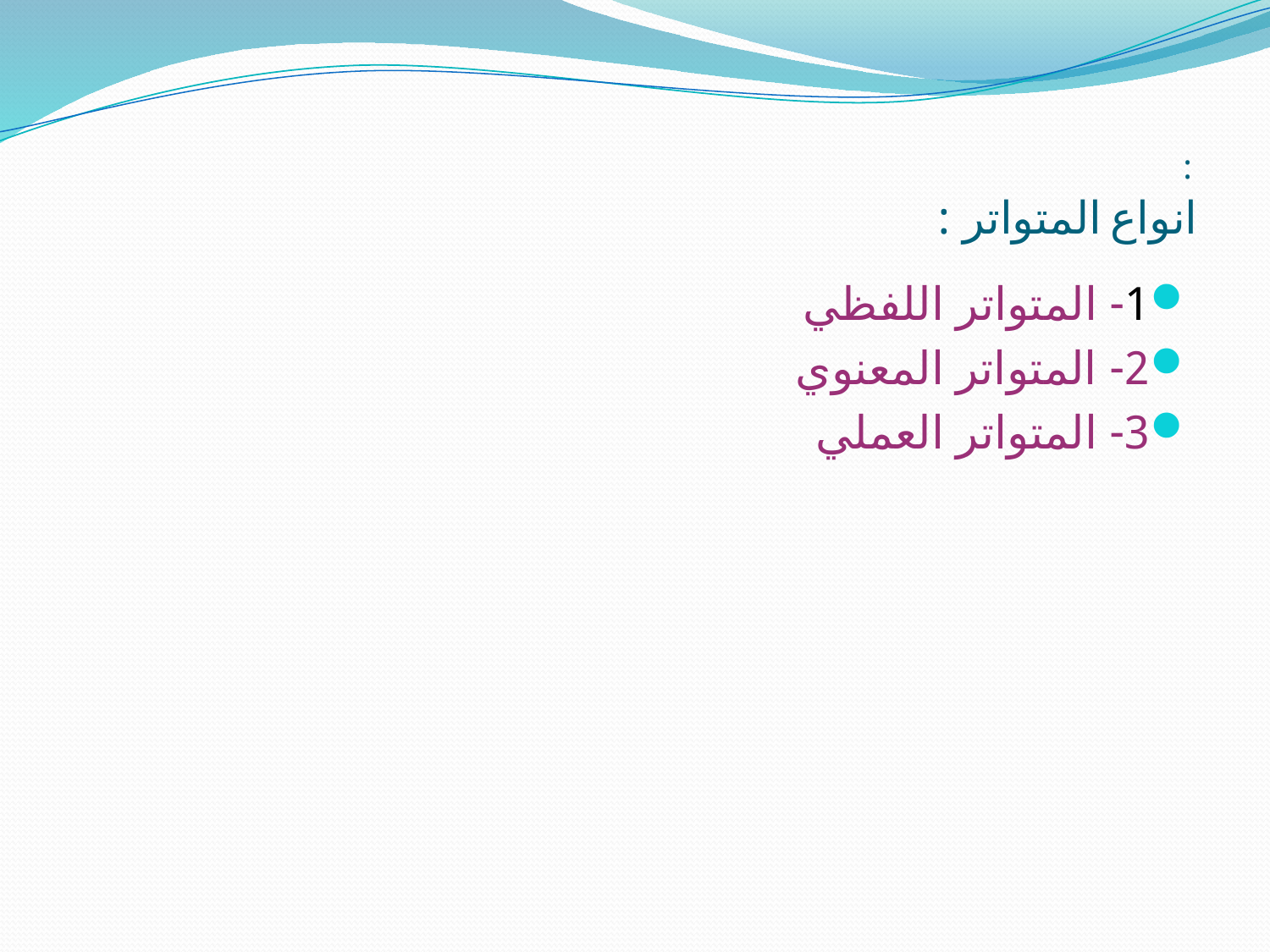

# : انواع المتواتر :
1- المتواتر اللفظي
2- المتواتر المعنوي
3- المتواتر العملي